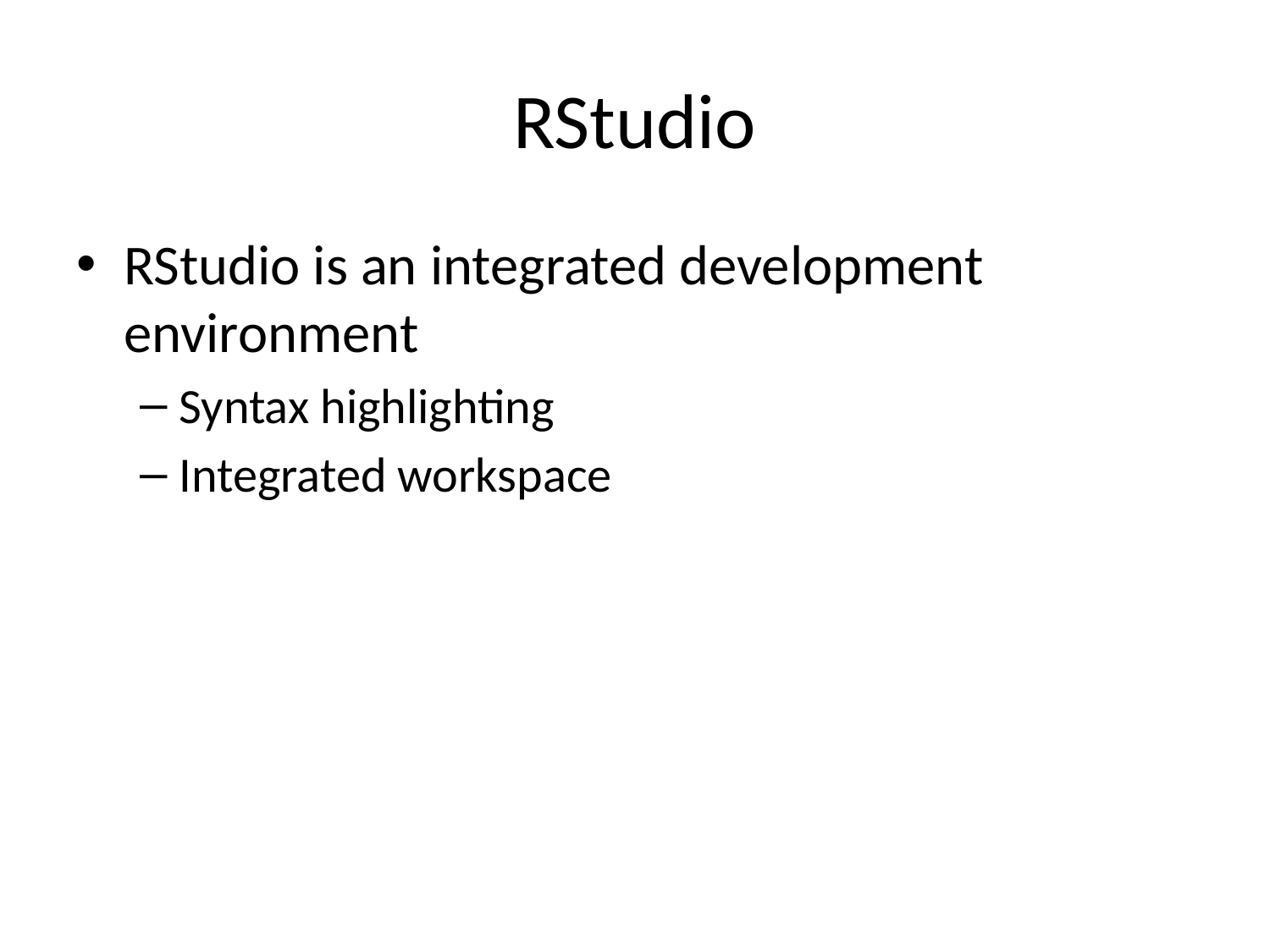

# RStudio
RStudio is an integrated development environment
Syntax highlighting
Integrated workspace